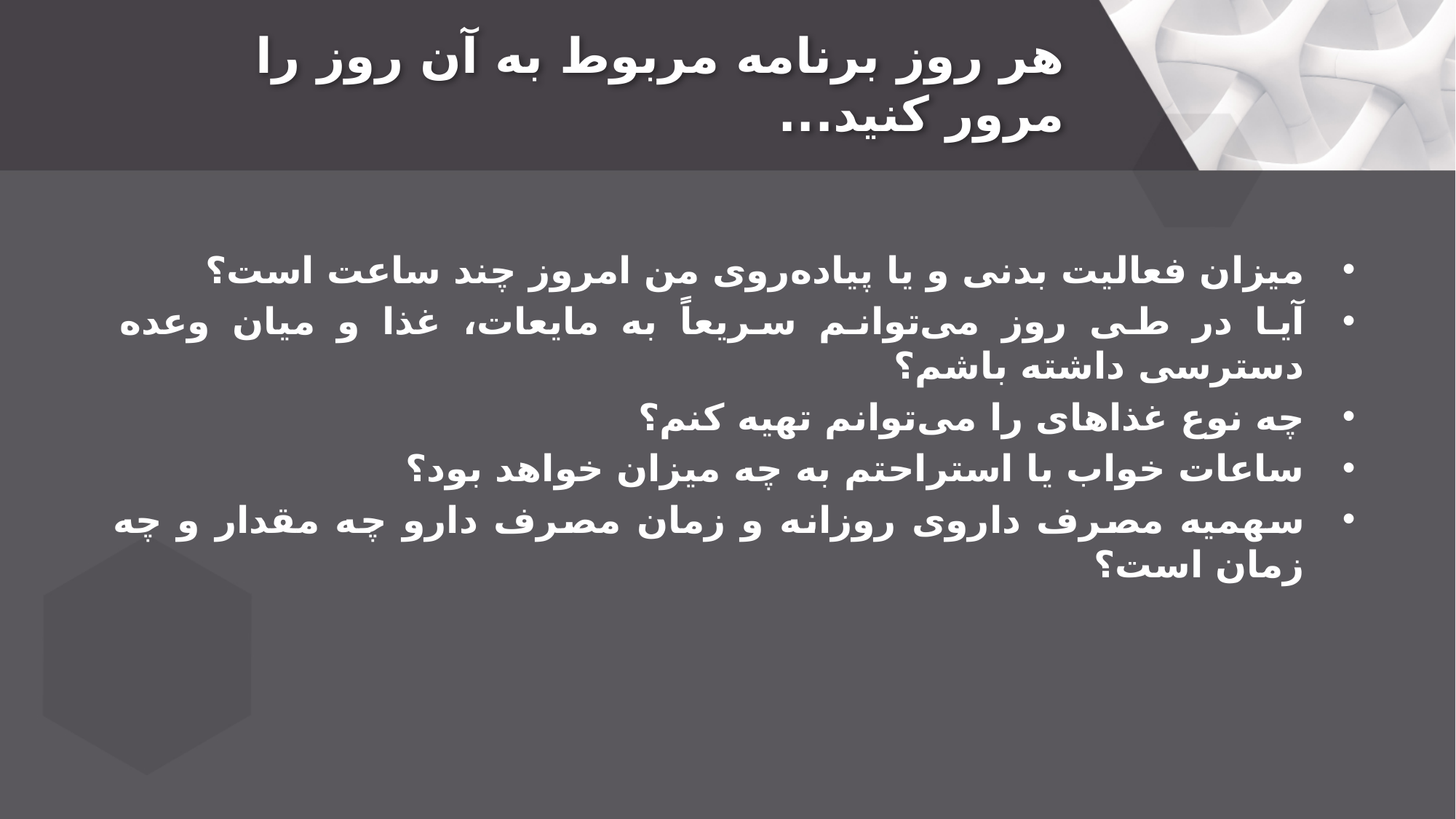

هر روز برنامه مربوط به آن روز را مرور کنید...
میزان فعالیت بدنی و یا پیاده‌روی من امروز چند ساعت است؟
آیا در طی روز می‌توانم سریعاً به مایعات، غذا و میان وعده دسترسی داشته باشم؟
چه نوع غذاهای را می‌توانم تهیه کنم؟
ساعات خواب یا استراحتم به چه میزان خواهد بود؟
سهمیه مصرف داروی روزانه و زمان مصرف دارو چه مقدار و چه زمان است؟